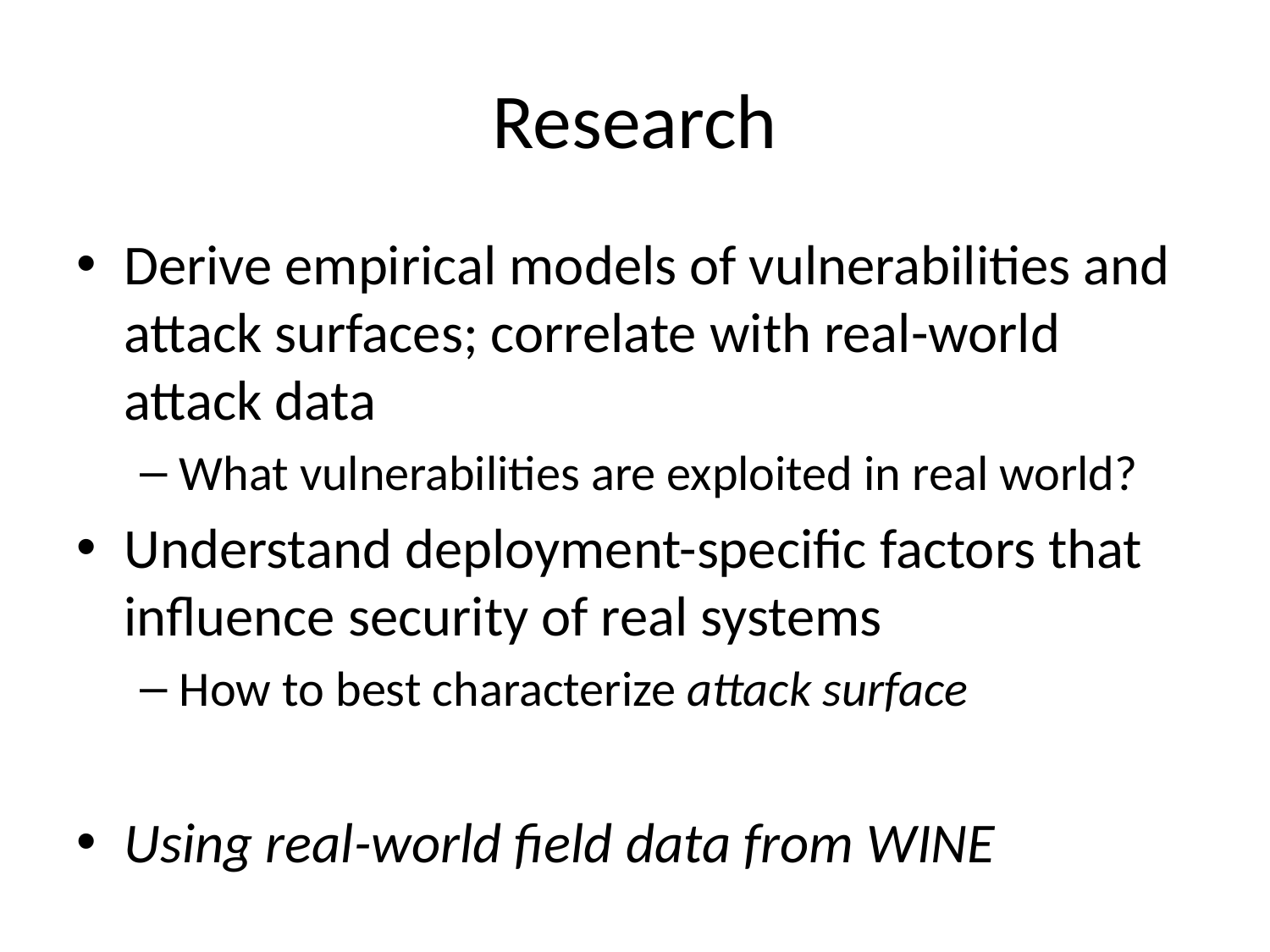

# Research
Derive empirical models of vulnerabilities and attack surfaces; correlate with real-world attack data
What vulnerabilities are exploited in real world?
Understand deployment-specific factors that influence security of real systems
How to best characterize attack surface

Using real-world field data from WINE